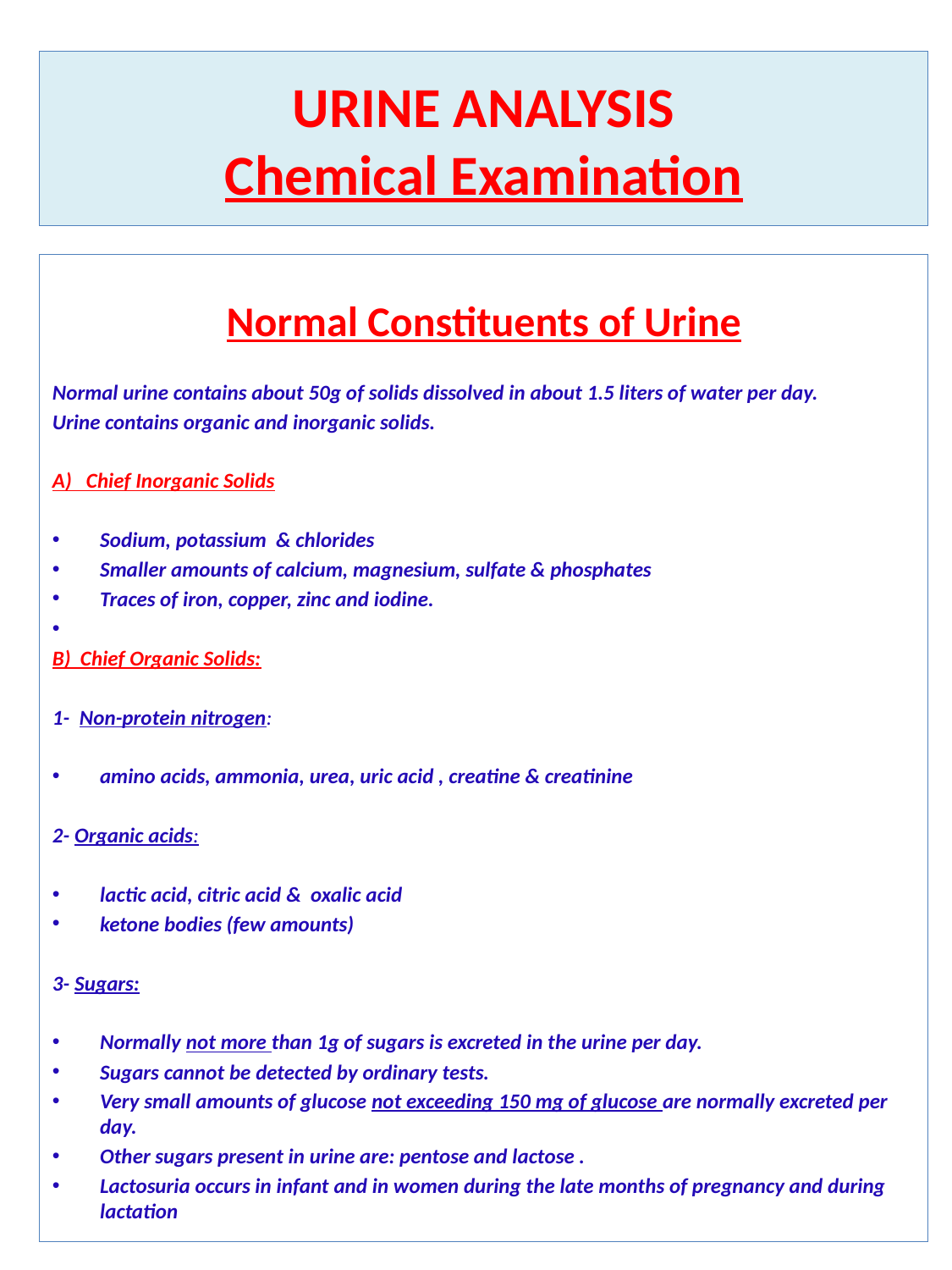

# URINE ANALYSIS Chemical Examination

Normal Constituents of Urine

Normal urine contains about 50g of solids dissolved in about 1.5 liters of water per day.
Urine contains organic and inorganic solids.

A)   Chief Inorganic Solids

Sodium, potassium  & chlorides
Smaller amounts of calcium, magnesium, sulfate & phosphates
Traces of iron, copper, zinc and iodine.

B)  Chief Organic Solids:

1-  Non-protein nitrogen:

amino acids, ammonia, urea, uric acid , creatine & creatinine

2- Organic acids:

lactic acid, citric acid &  oxalic acid
ketone bodies (few amounts)

3- Sugars:

Normally not more than 1g of sugars is excreted in the urine per day.
Sugars cannot be detected by ordinary tests.
Very small amounts of glucose not exceeding 150 mg of glucose are normally excreted per day.
Other sugars present in urine are: pentose and lactose .
Lactosuria occurs in infant and in women during the late months of pregnancy and during lactation